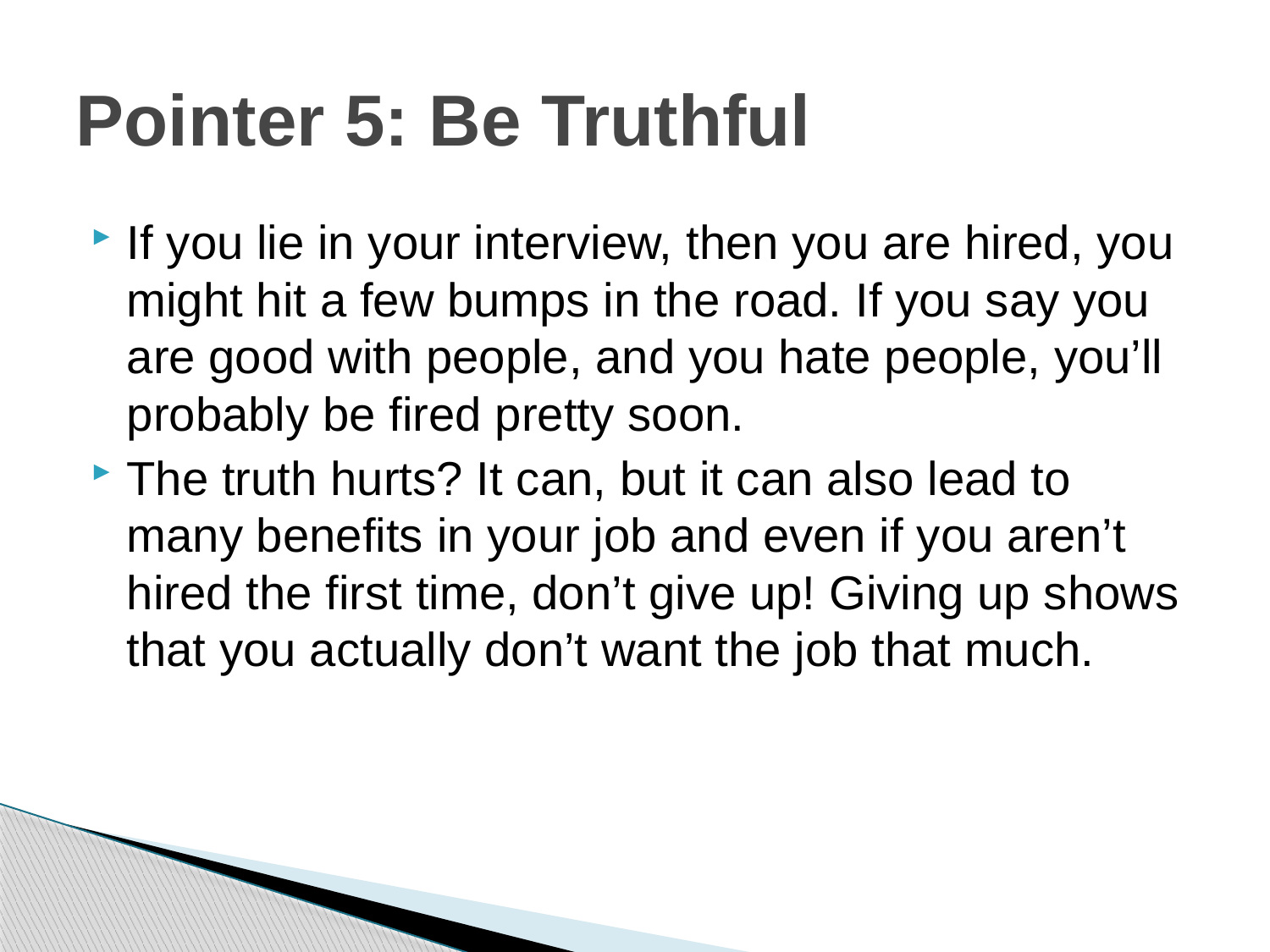

# Pointer 5: Be Truthful
If you lie in your interview, then you are hired, you might hit a few bumps in the road. If you say you are good with people, and you hate people, you’ll probably be fired pretty soon.
The truth hurts? It can, but it can also lead to many benefits in your job and even if you aren’t hired the first time, don’t give up! Giving up shows that you actually don’t want the job that much.